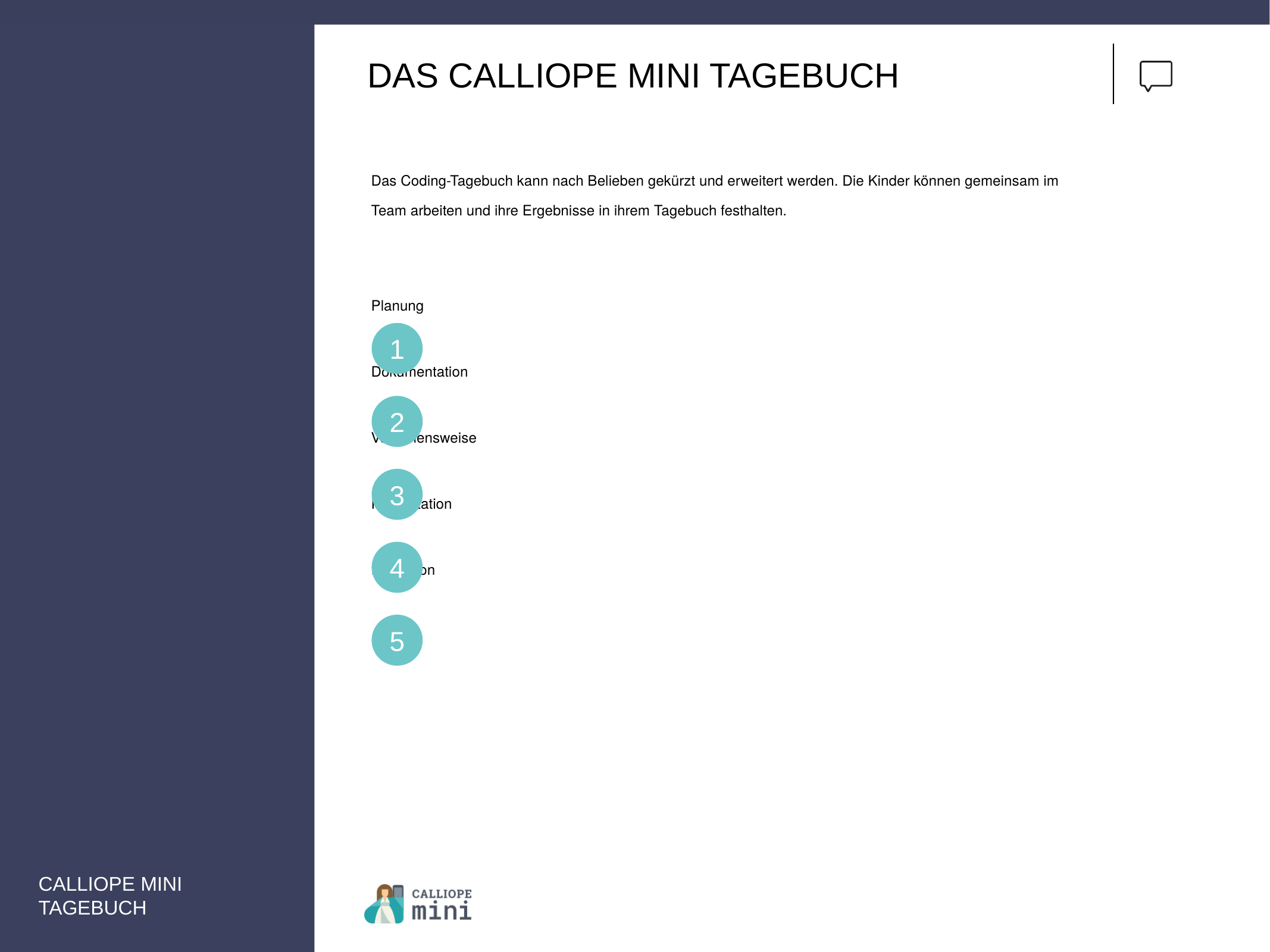

Das calliope Mini Tagebuch
Das Coding-Tagebuch kann nach Belieben gekürzt und erweitert werden. Die Kinder können gemeinsam im Team arbeiten und ihre Ergebnisse in ihrem Tagebuch festhalten.
Planung
Dokumentation
Vorgehensweise
Präsentation
Reflektion
1
2
3
4
5
Calliope mini Tagebuch